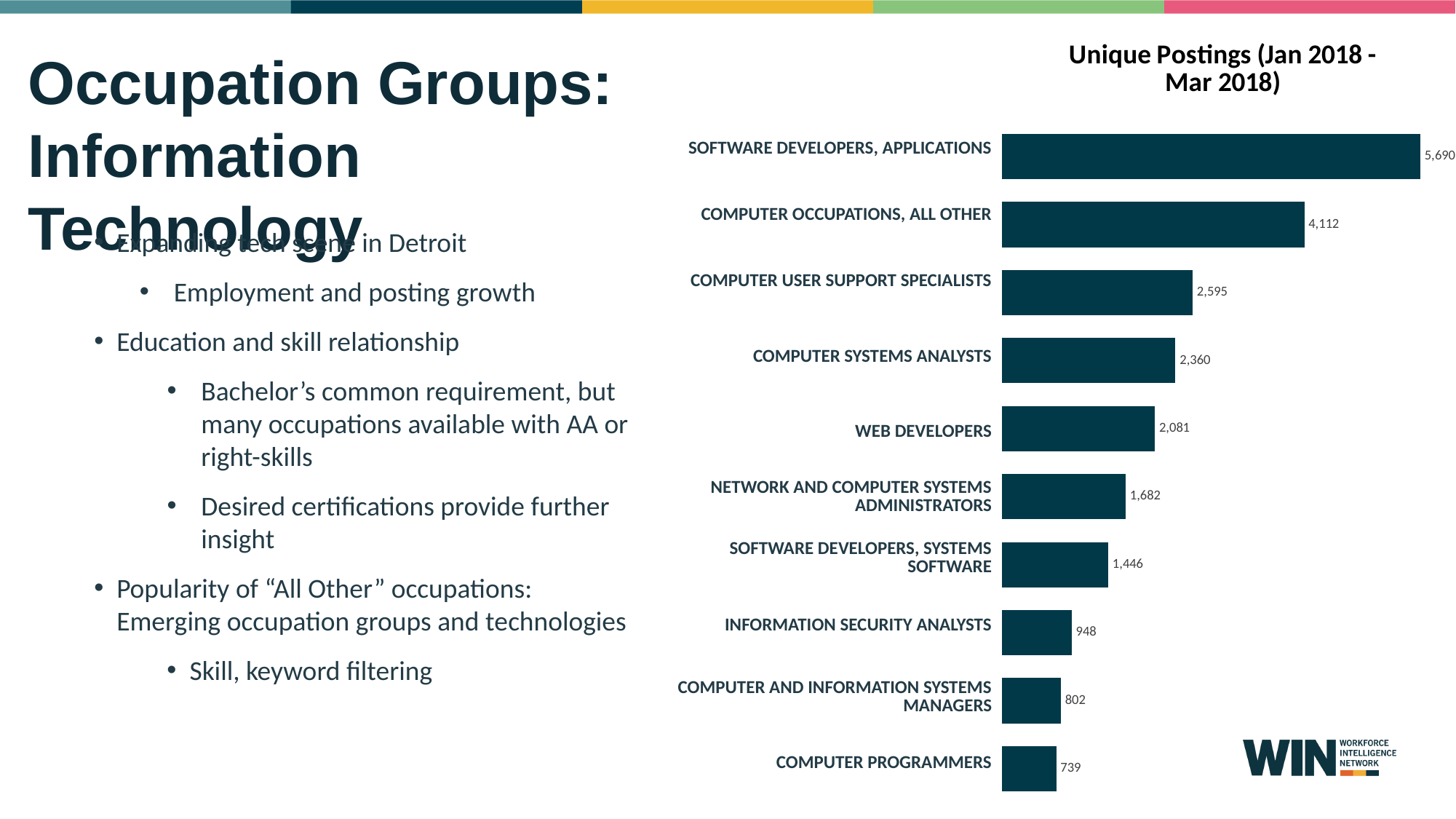

### Chart:

| Category | Unique Postings (Jan 2018 - Mar 2018) |
|---|---|
| Software Developers, Applications | 5690.0 |
| Computer Occupations, All Other | 4112.0 |
| Computer User Support Specialists | 2595.0 |
| Computer Systems Analysts | 2360.0 |
| Web Developers | 2081.0 |
| Network and Computer Systems Administrators | 1682.0 |
| Software Developers, Systems Software | 1446.0 |
| Information Security Analysts | 948.0 |
| Computer and Information Systems Managers | 802.0 |
| Computer Programmers | 739.0 |
Occupation Groups: Information Technology
| SOFTWARE DEVELOPERS, APPLICATIONS |
| --- |
| COMPUTER OCCUPATIONS, ALL OTHER |
| COMPUTER USER SUPPORT SPECIALISTS |
| COMPUTER SYSTEMS ANALYSTS |
| WEB DEVELOPERS |
| NETWORK AND COMPUTER SYSTEMS ADMINISTRATORS |
| SOFTWARE DEVELOPERS, SYSTEMS SOFTWARE |
| INFORMATION SECURITY ANALYSTS |
| COMPUTER AND INFORMATION SYSTEMS MANAGERS |
| COMPUTER PROGRAMMERS |
Expanding tech scene in Detroit
Employment and posting growth
Education and skill relationship
Bachelor’s common requirement, but many occupations available with AA or right-skills
Desired certifications provide further insight
Popularity of “All Other” occupations: Emerging occupation groups and technologies
Skill, keyword filtering